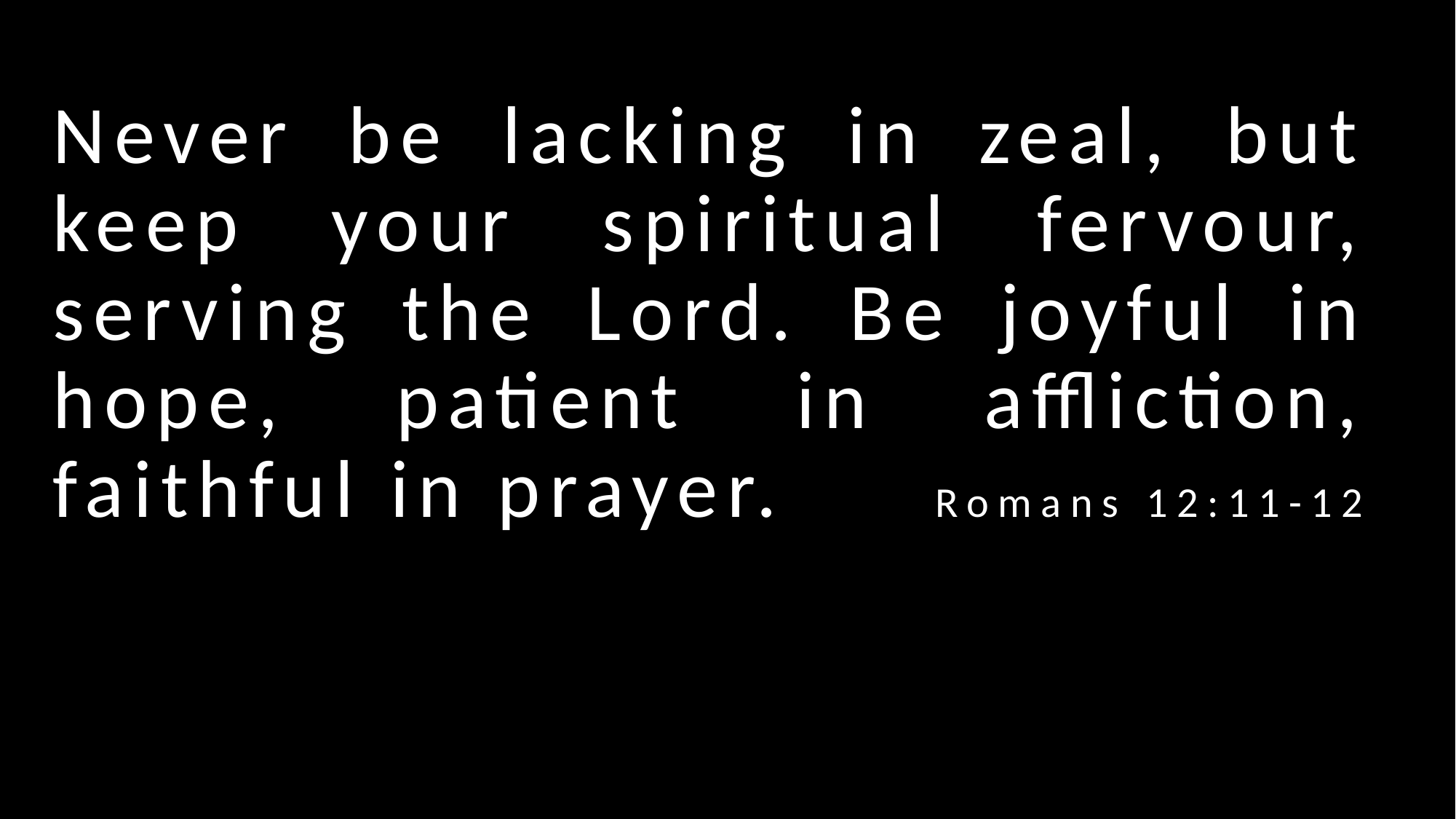

Never be lacking in zeal, but keep your spiritual fervour, serving the Lord.  Be joyful in hope, patient in affliction, faithful in prayer.        Romans 12:11-12